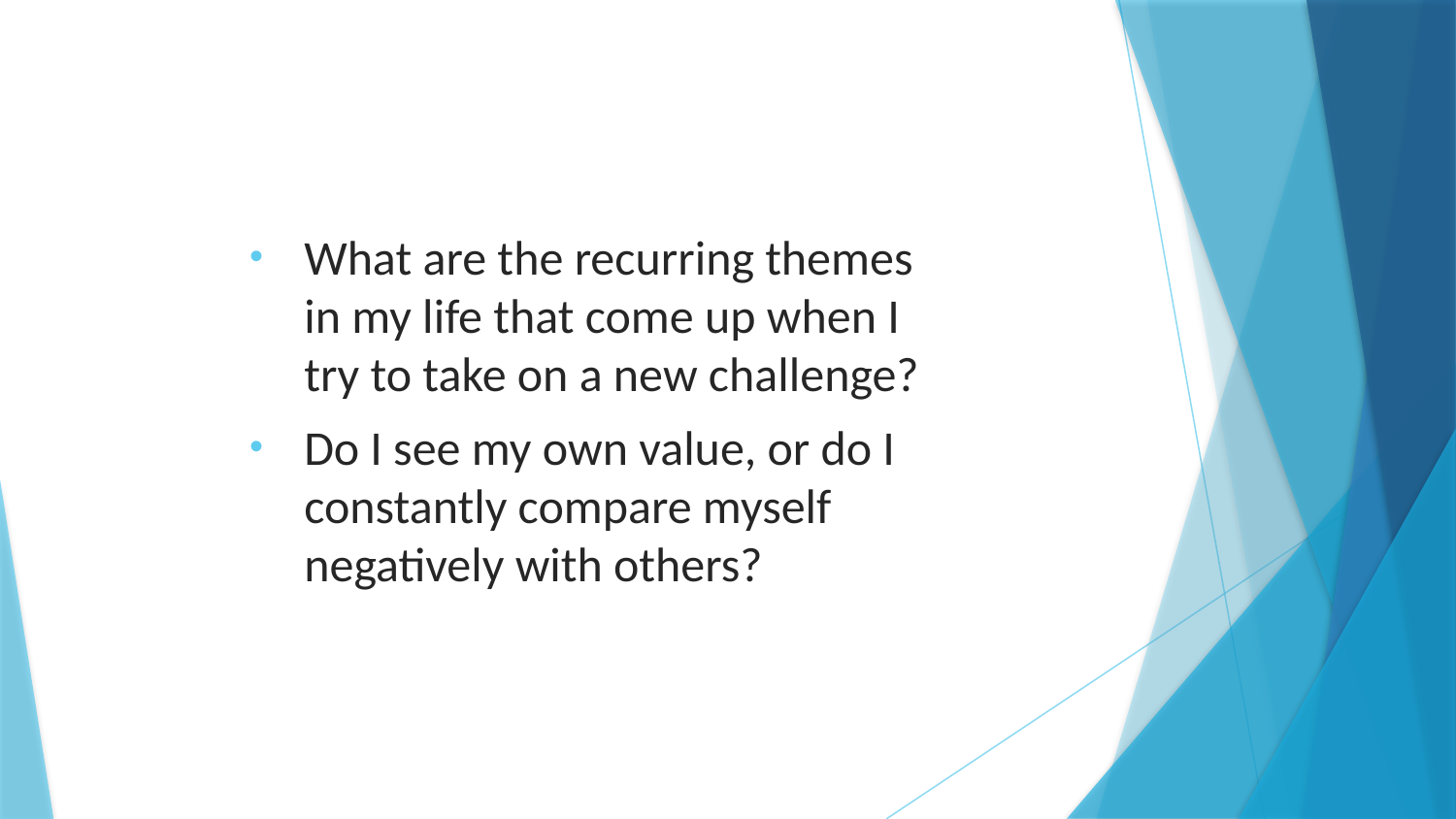

What are the recurring themes in my life that come up when I try to take on a new challenge?
Do I see my own value, or do I constantly compare myself negatively with others?